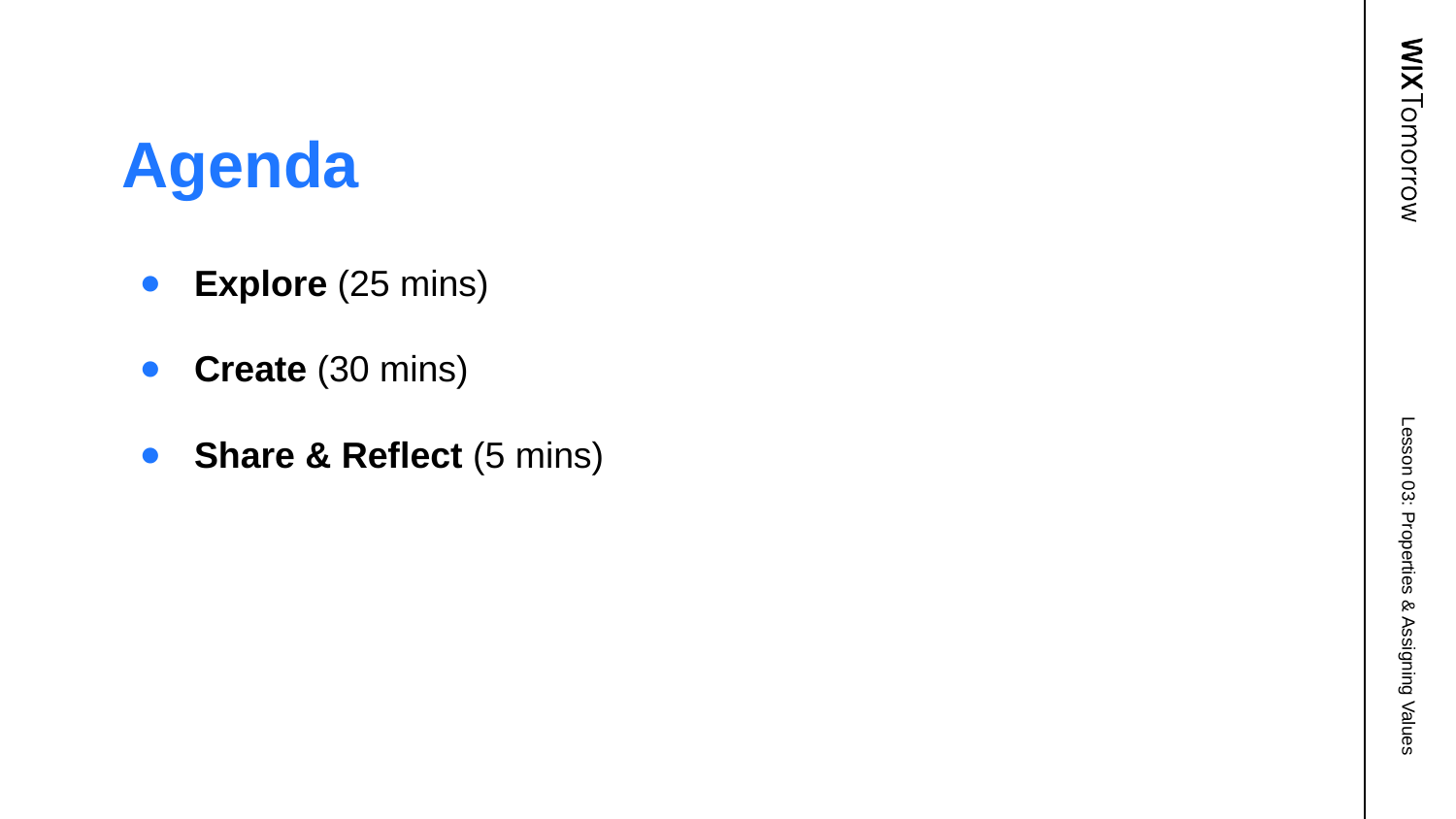

# Agenda
Explore (25 mins)
Create (30 mins)
Share & Reflect (5 mins)